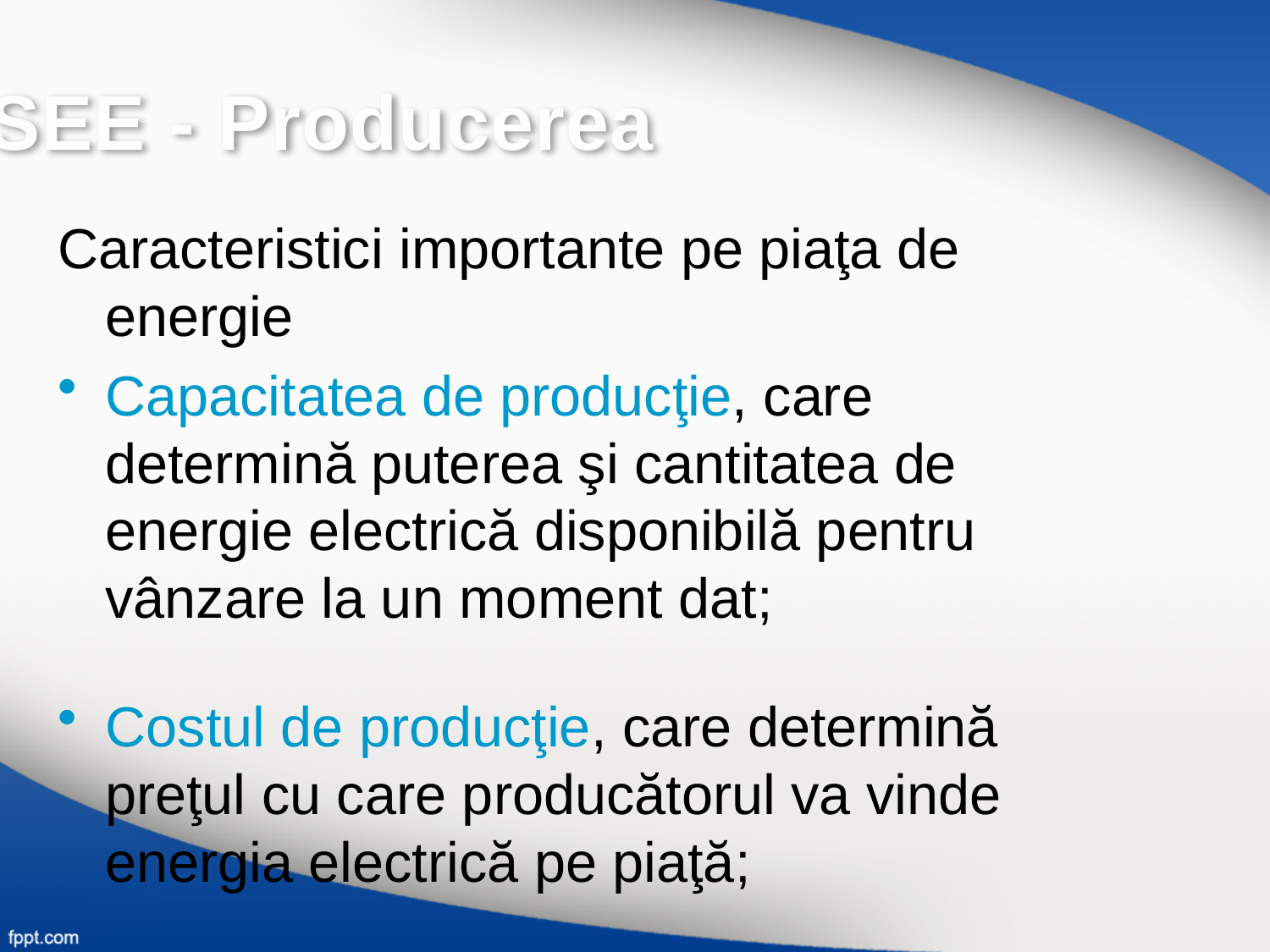

SEE - Producerea
Caracteristici importante pe piaţa de energie
Capacitatea de producţie, care determină puterea şi cantitatea de energie electrică disponibilă pentru vânzare la un moment dat;

Costul de producţie, care determină preţul cu care producătorul va vinde energia electrică pe piaţă;

Timpul de pornire.